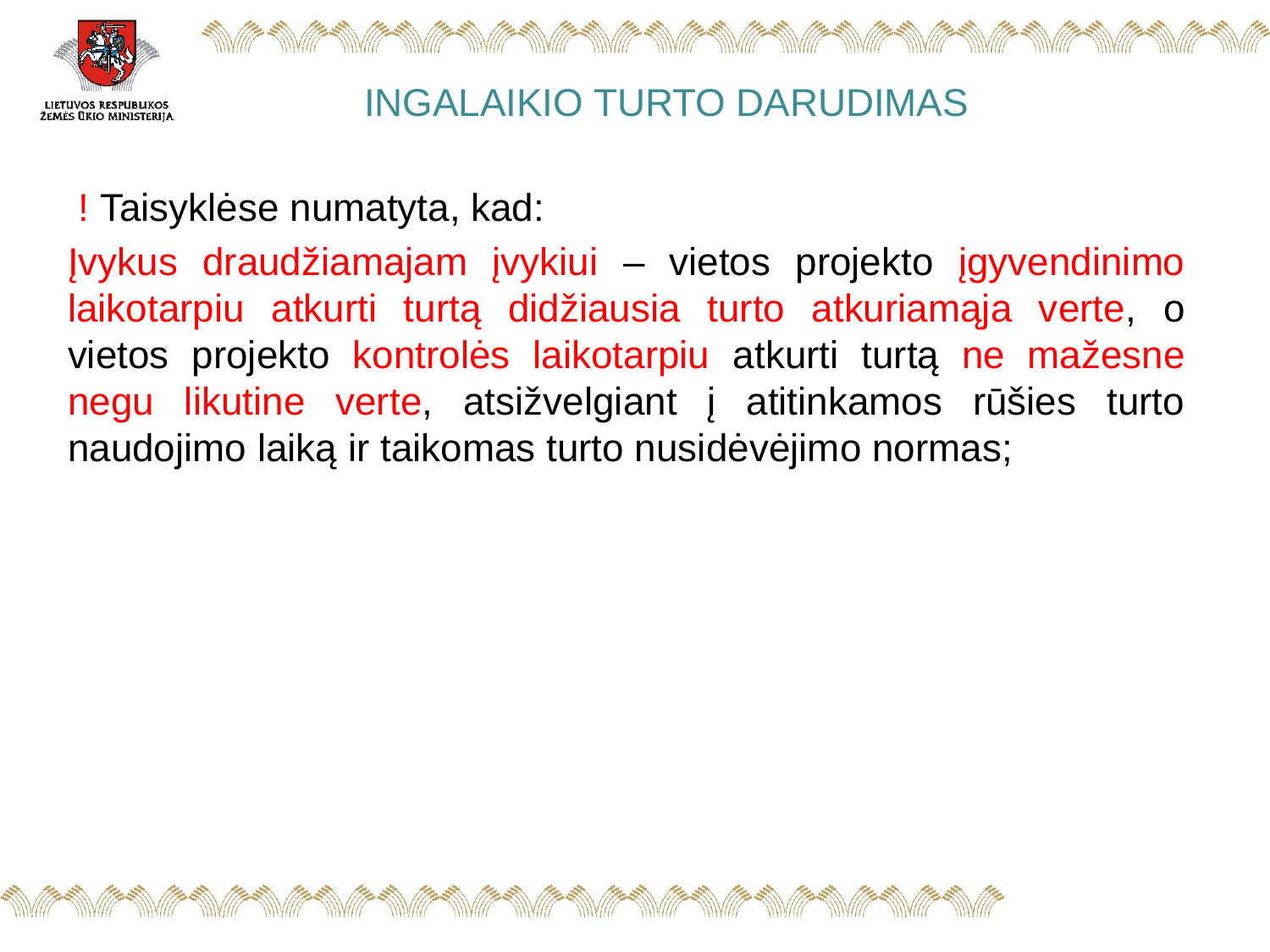

# INGALAIKIO TURTO DARUDIMAS
 ! Taisyklėse numatyta, kad:
Įvykus draudžiamajam įvykiui – vietos projekto įgyvendinimo laikotarpiu atkurti turtą didžiausia turto atkuriamąja verte, o vietos projekto kontrolės laikotarpiu atkurti turtą ne mažesne negu likutine verte, atsižvelgiant į atitinkamos rūšies turto naudojimo laiką ir taikomas turto nusidėvėjimo normas;